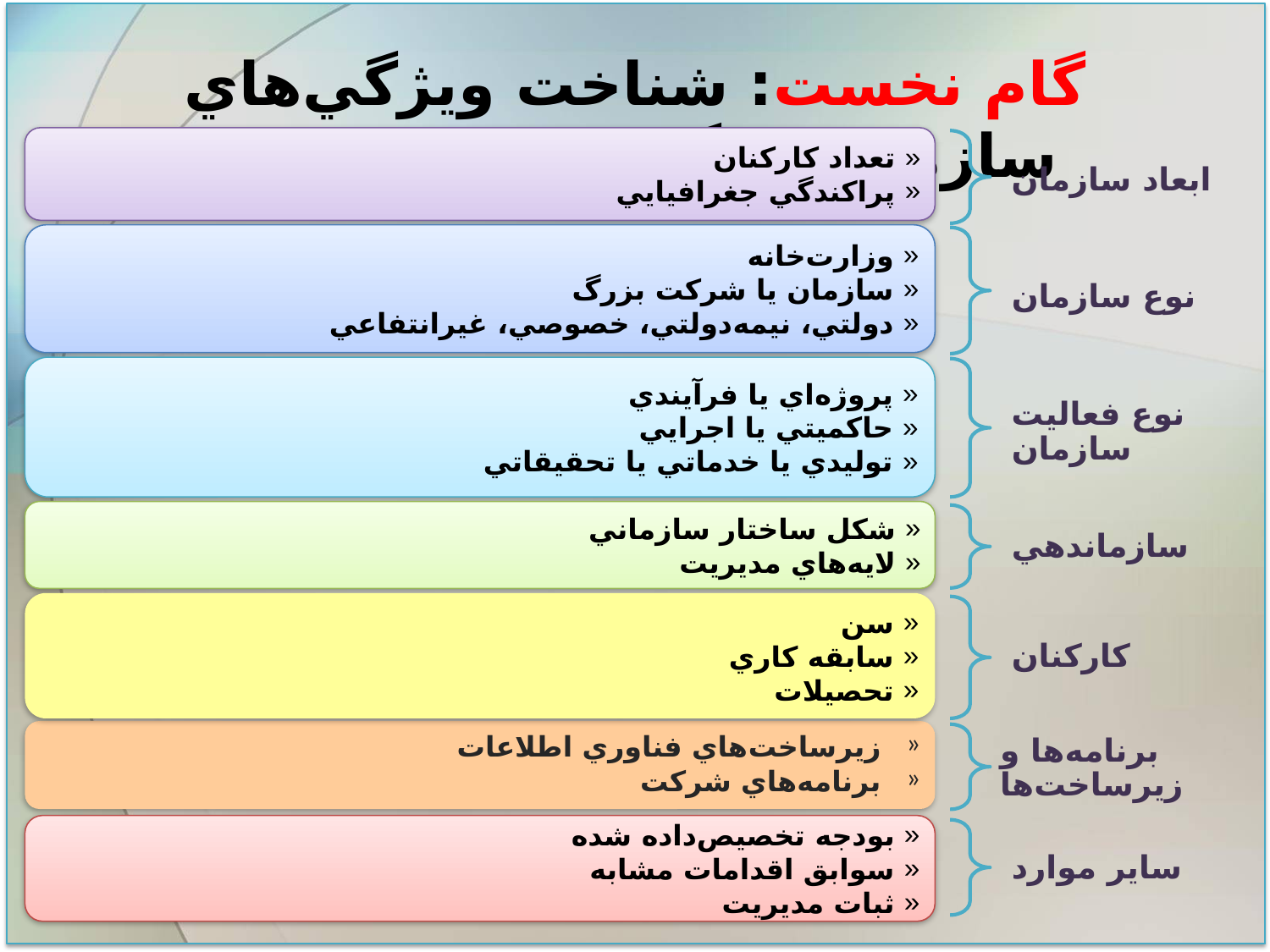

# گام نخست: شناخت ويژگي‌هاي سازمان با نگاه مديريت دانش
تعداد كاركنان
پراكندگي جغرافيايي

ابعاد سازمان
وزارت‌خانه
سازمان يا شركت بزرگ
دولتي، نيمه‌دولتي، خصوصي، غيرانتفاعي

نوع سازمان
پروژه‌‌اي يا فرآيندي
حاكميتي يا اجرايي
توليدي يا خدماتي يا تحقيقاتي

نوع فعاليت سازمان
شكل ساختار سازماني
لايه‌هاي مديريت

سازماندهي
سن
سابقه كاري
تحصيلات

كاركنان
زيرساخت‌هاي فناوري اطلاعات
برنامه‌هاي شركت

برنامه‌ها و زيرساخت‌ها
بودجه تخصيص‌داده شده
سوابق اقدامات مشابه
ثبات مديريت

ساير موارد